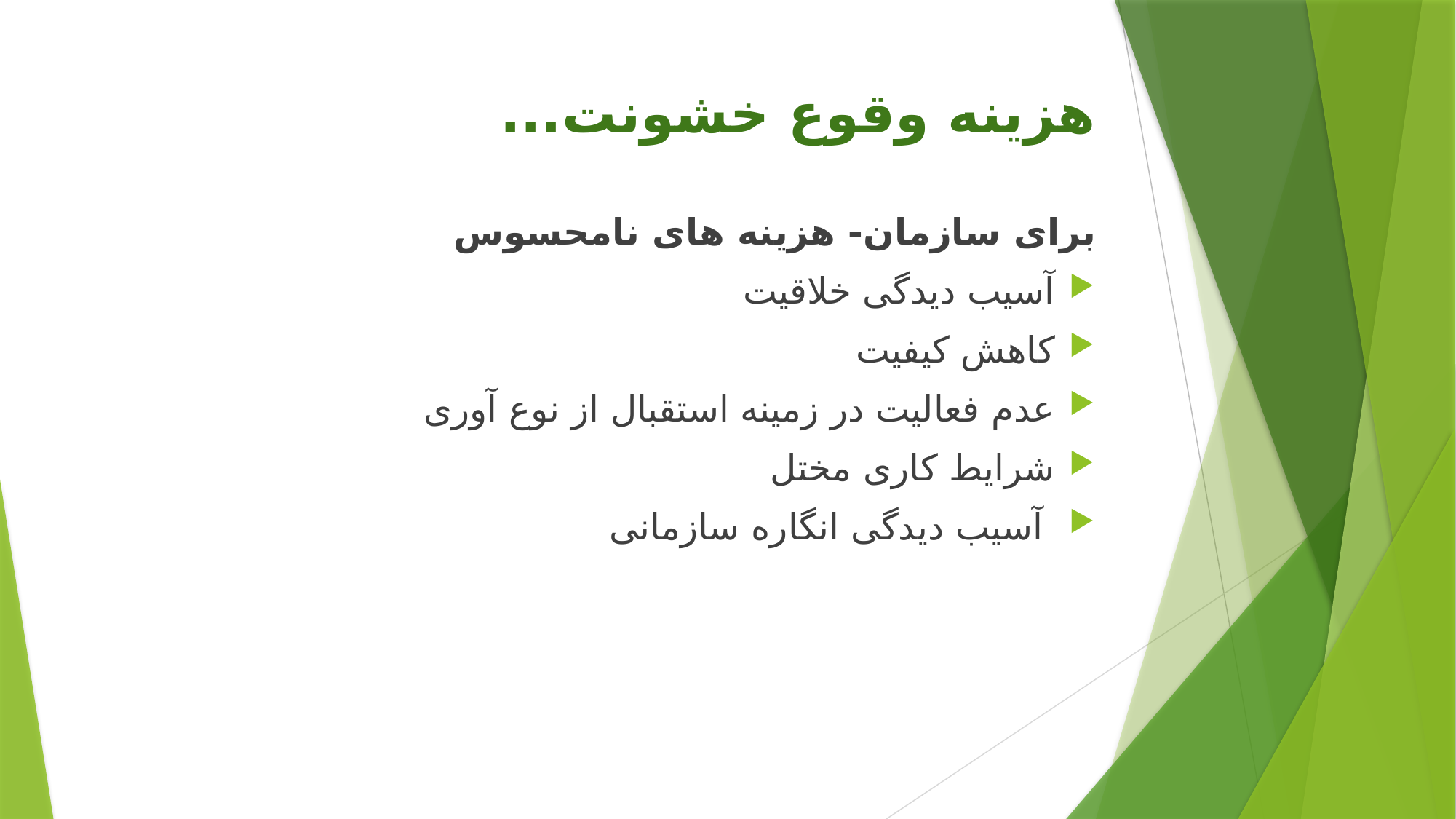

# هزینه وقوع خشونت...
برای سازمان- هزینه های نامحسوس
آسیب دیدگی خلاقیت
کاهش کیفیت
عدم فعالیت در زمینه استقبال از نوع آوری
شرایط کاری مختل
 آسیب دیدگی انگاره سازمانی